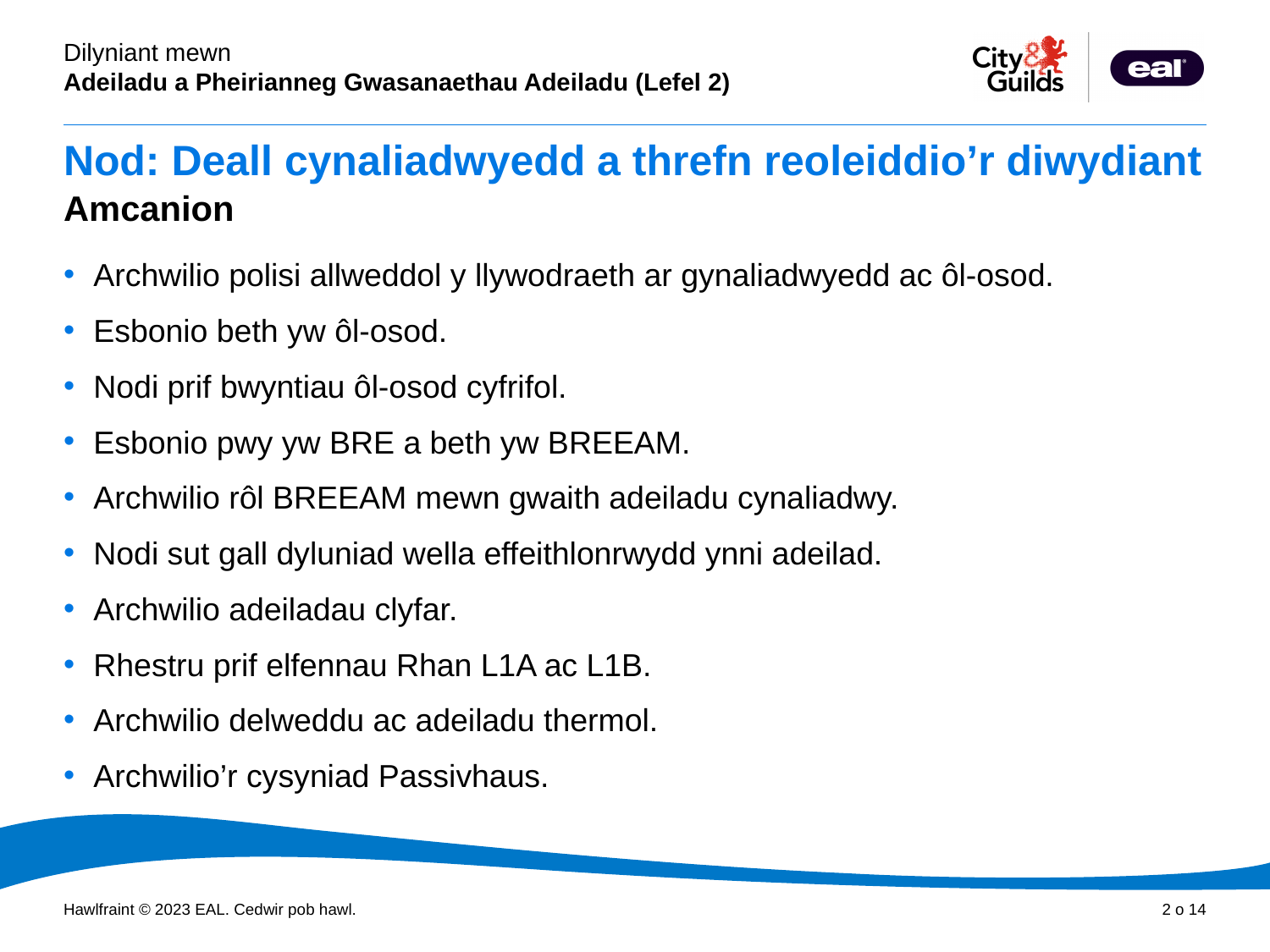

# Nod: Deall cynaliadwyedd a threfn reoleiddio’r diwydiant
Amcanion
Archwilio polisi allweddol y llywodraeth ar gynaliadwyedd ac ôl-osod.
Esbonio beth yw ôl-osod.
Nodi prif bwyntiau ôl-osod cyfrifol.
Esbonio pwy yw BRE a beth yw BREEAM.
Archwilio rôl BREEAM mewn gwaith adeiladu cynaliadwy.
Nodi sut gall dyluniad wella effeithlonrwydd ynni adeilad.
Archwilio adeiladau clyfar.
Rhestru prif elfennau Rhan L1A ac L1B.
Archwilio delweddu ac adeiladu thermol.
Archwilio’r cysyniad Passivhaus.